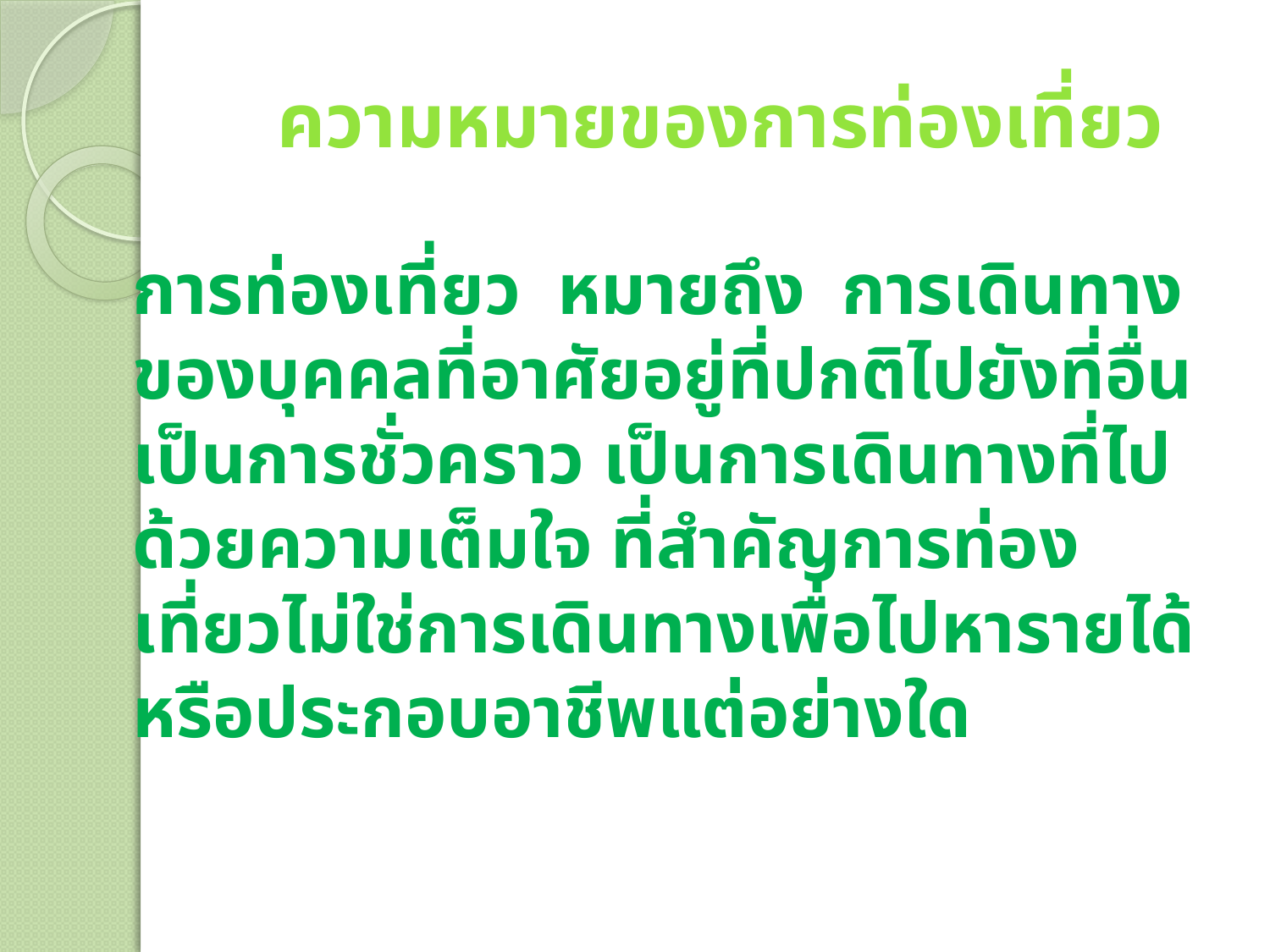

# ความหมายของการท่องเที่ยว
	การท่องเที่ยว  หมายถึง  การเดินทางของบุคคลที่อาศัยอยู่ที่ปกติไปยังที่อื่นเป็นการชั่วคราว เป็นการเดินทางที่ไปด้วยความเต็มใจ ที่สำคัญการท่องเที่ยวไม่ใช่การเดินทางเพื่อไปหารายได้หรือประกอบอาชีพแต่อย่างใด